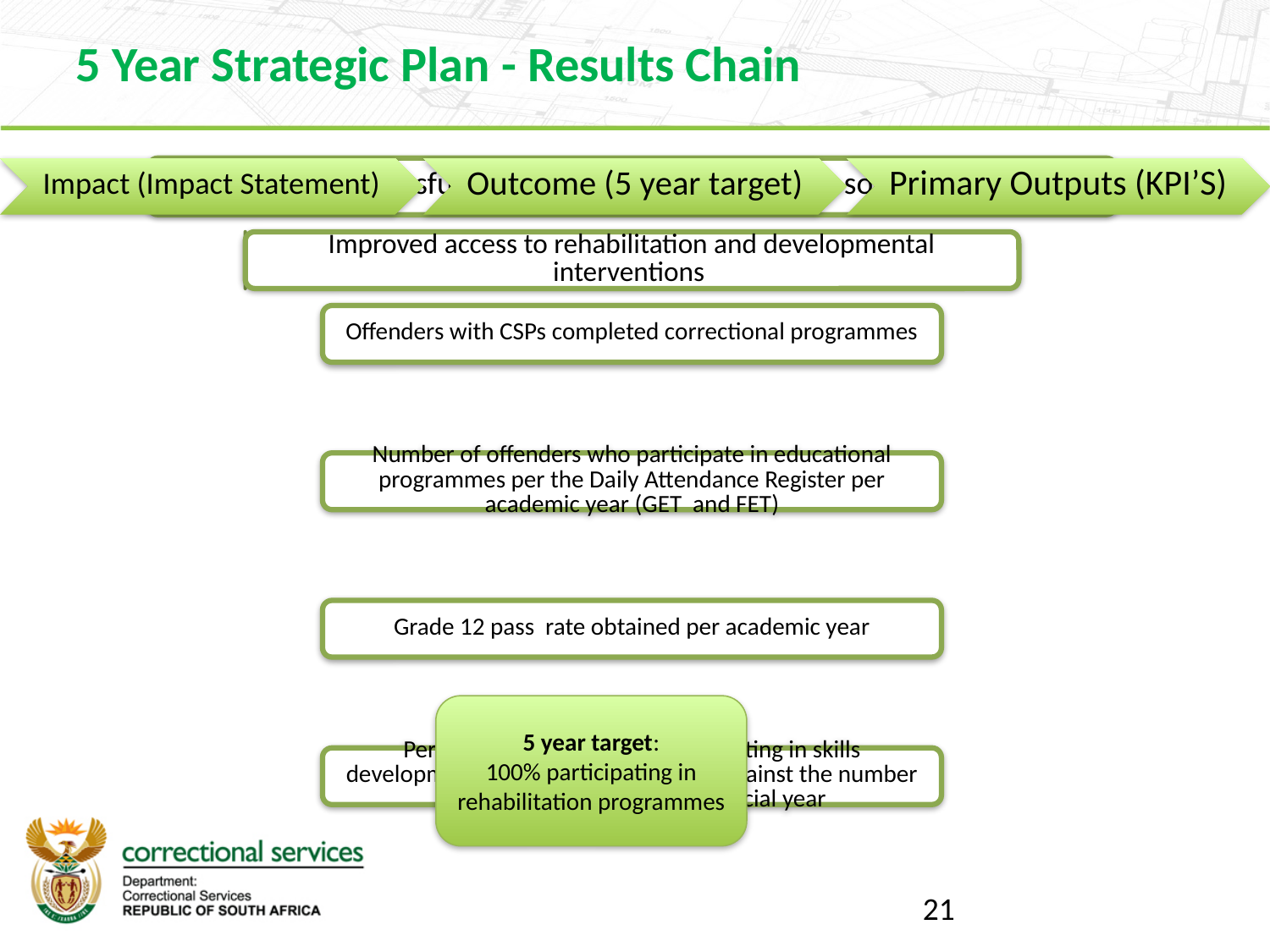

5 Year Strategic Plan - Results Chain
Impact (Impact Statement)
Primary Outputs (KPI’S)
Improved access to rehabilitation and developmental interventions
Offenders with CSPs completed correctional programmes
Number of offenders who participate in educational programmes per the Daily Attendance Register per academic year (GET  and FET)
Grade 12 pass  rate obtained per academic year
5 year target:
100% participating in rehabilitation programmes
21